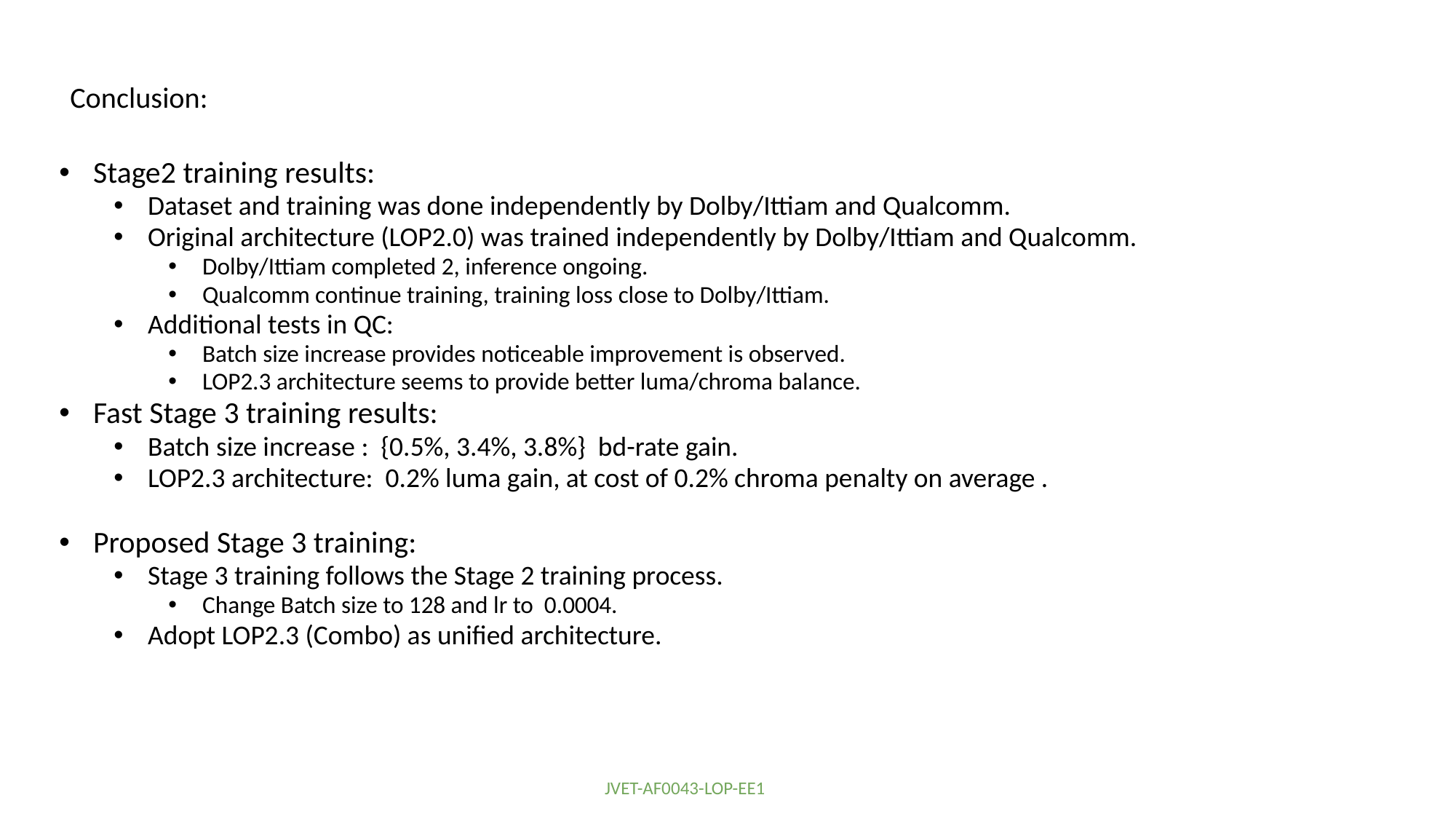

# Conclusion:
Stage2 training results:
Dataset and training was done independently by Dolby/Ittiam and Qualcomm.
Original architecture (LOP2.0) was trained independently by Dolby/Ittiam and Qualcomm.
Dolby/Ittiam completed 2, inference ongoing.
Qualcomm continue training, training loss close to Dolby/Ittiam.
Additional tests in QC:
Batch size increase provides noticeable improvement is observed.
LOP2.3 architecture seems to provide better luma/chroma balance.
Fast Stage 3 training results:
Batch size increase :  {0.5%, 3.4%, 3.8%}  bd-rate gain.
LOP2.3 architecture:  0.2% luma gain, at cost of 0.2% chroma penalty on average .

Proposed Stage 3 training:
Stage 3 training follows the Stage 2 training process.
Change Batch size to 128 and lr to  0.0004.
Adopt LOP2.3 (Combo) as unified architecture.
JVET-AF0043-LOP-EE1